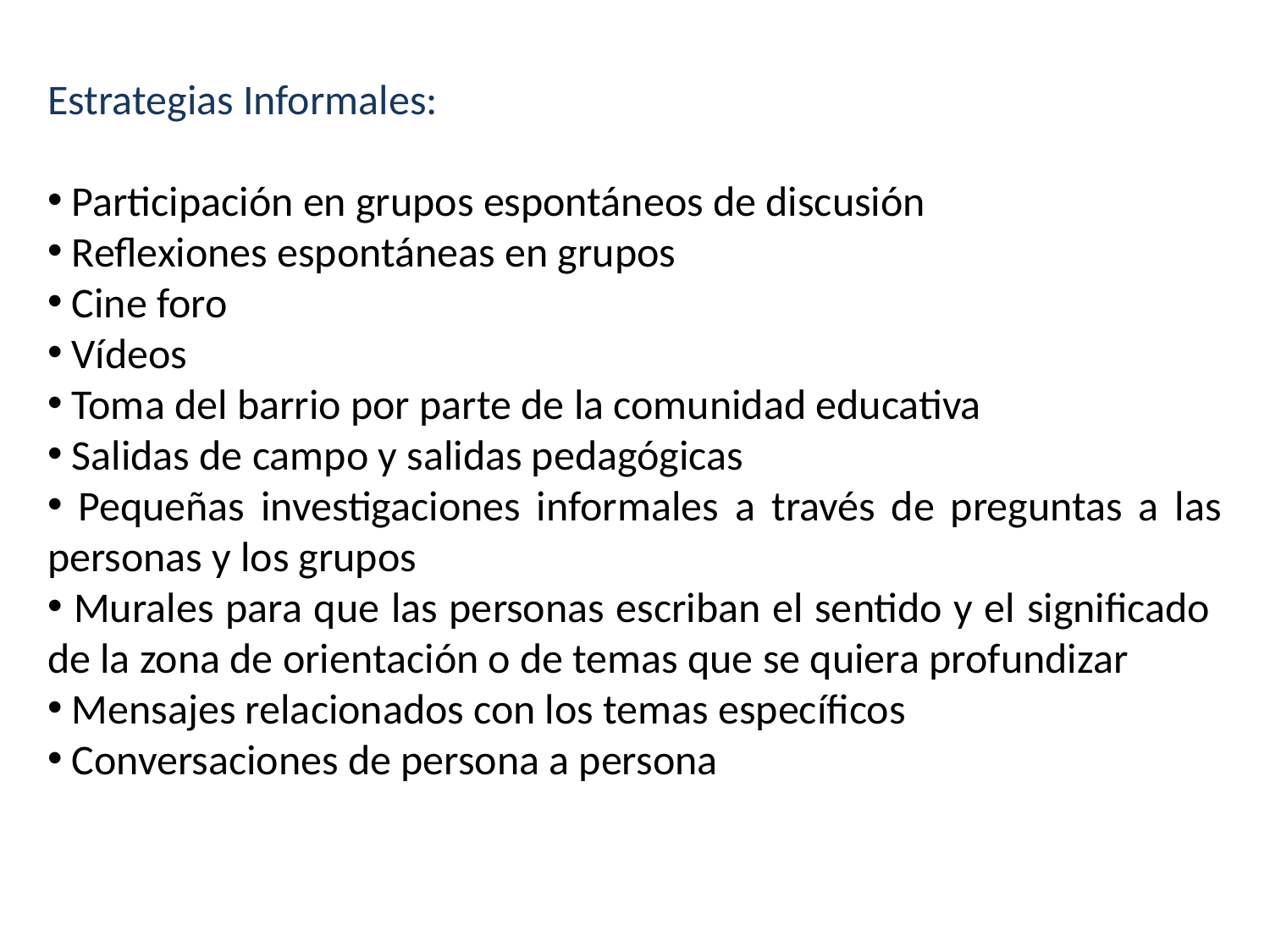

Estrategias Informales:

 Participación en grupos espontáneos de discusión
 Reflexiones espontáneas en grupos
 Cine foro
 Vídeos
 Toma del barrio por parte de la comunidad educativa
 Salidas de campo y salidas pedagógicas
 Pequeñas investigaciones informales a través de preguntas a las personas y los grupos
 Murales para que las personas escriban el sentido y el significado  de la zona de orientación o de temas que se quiera profundizar
 Mensajes relacionados con los temas específicos
 Conversaciones de persona a persona